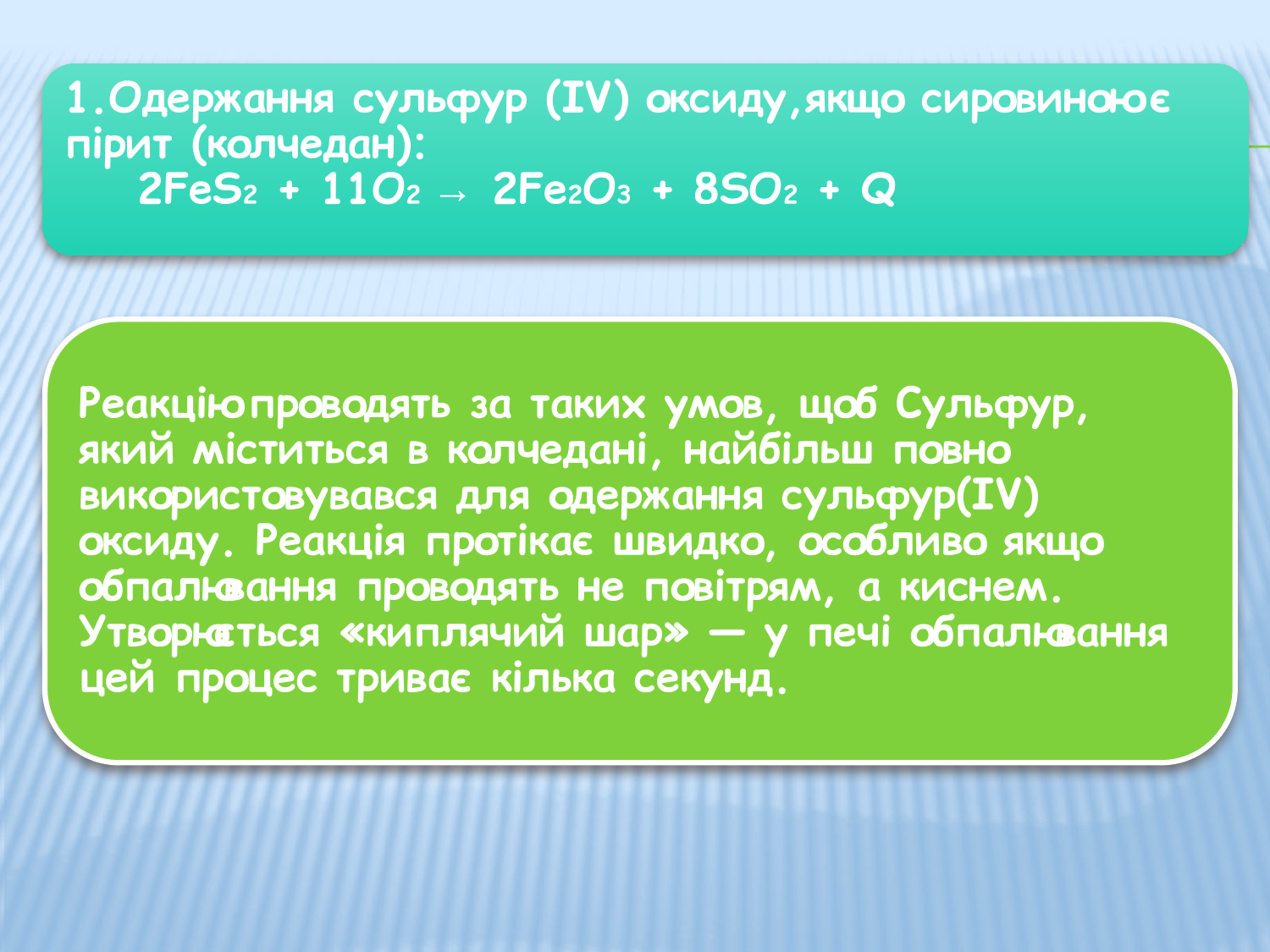

1.Одержання сульфур (IV) оксиду,якщо сировиною є пірит (колчедан):
    2FeS2 + 11O2 → 2Fе2O3 + 8SO2 + Q
Реакцію проводять за таких умов, щоб Сульфур, який міститься в колчедані, найбільш повно використовувався для одержання сульфур(ІV) оксиду. Реакція протікає швидко, особливо якщо обпалювання проводять не повітрям, а киснем. Утворюється «киплячий шар» — у печі обпалювання цей процес триває кілька секунд.